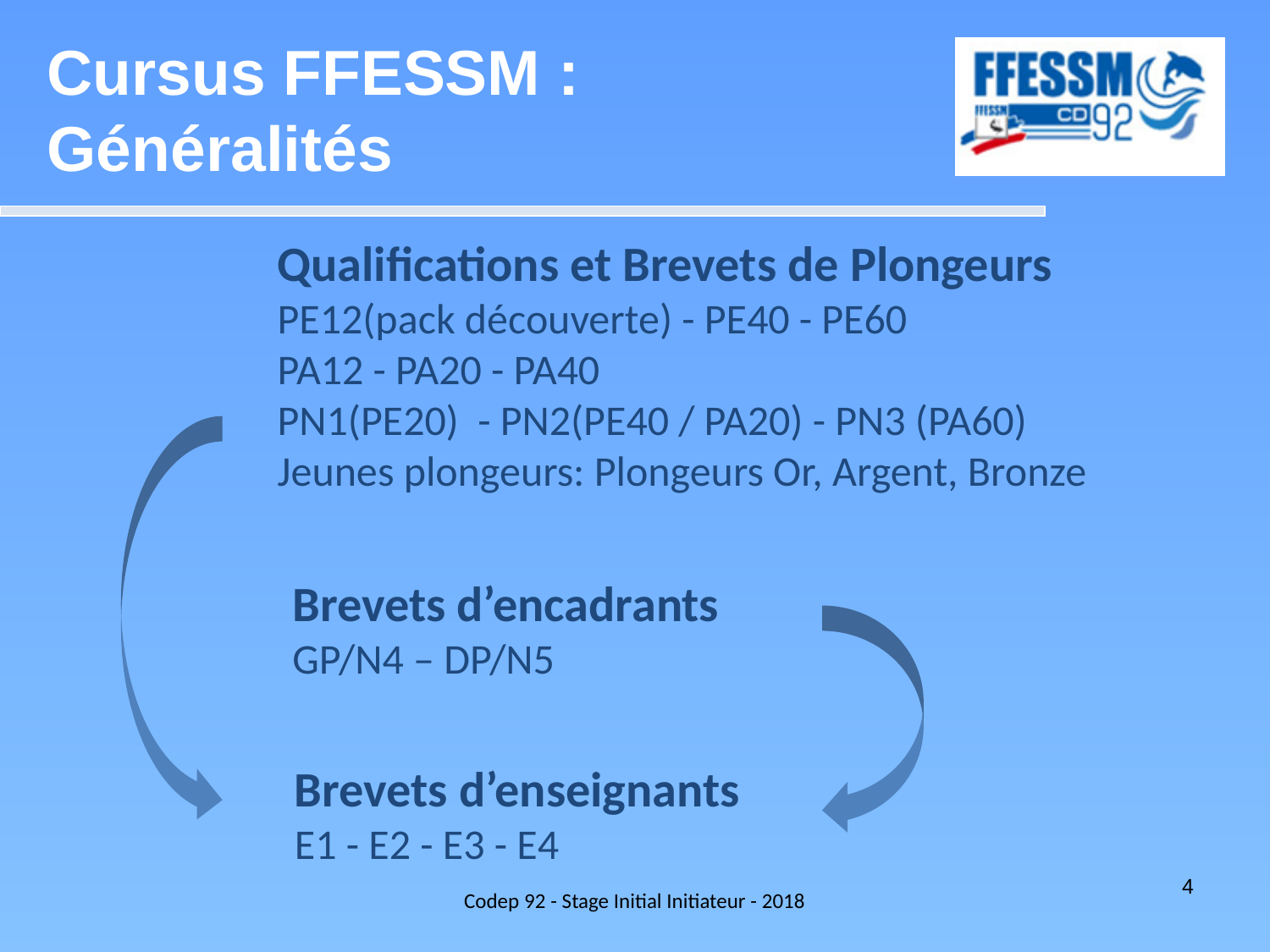

Cursus FFESSM : Généralités
Qualifications et Brevets de Plongeurs
PE12(pack découverte) - PE40 - PE60
PA12 - PA20 - PA40
PN1(PE20)  - PN2(PE40 / PA20) - PN3 (PA60)
Jeunes plongeurs: Plongeurs Or, Argent, Bronze

Brevets d’encadrants
GP/N4 – DP/N5

Brevets d’enseignants
E1 - E2 - E3 - E4
Codep 92 - Stage Initial Initiateur - 2018
4